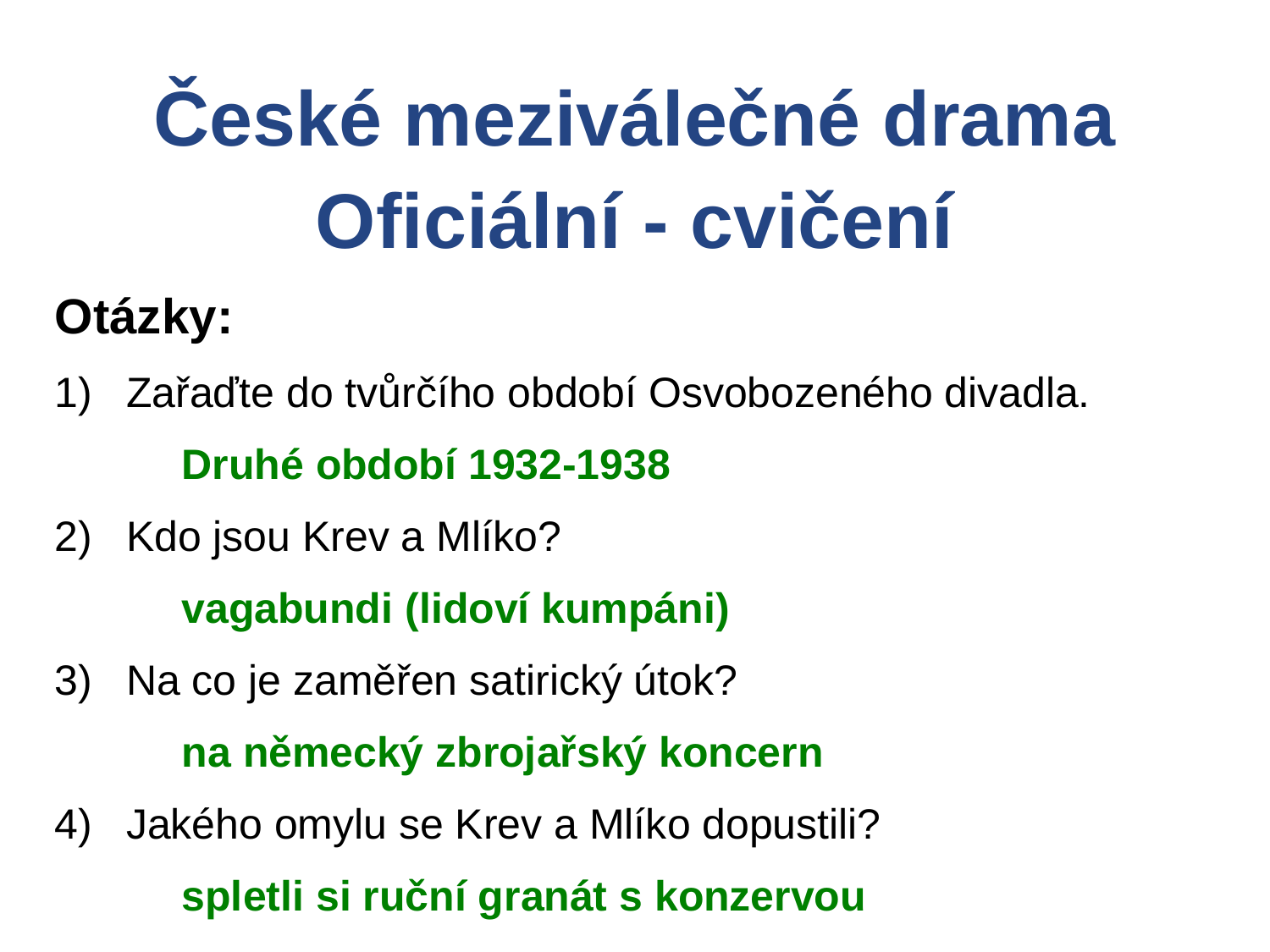

České meziválečné drama
Oficiální - cvičení
Otázky:
Zařaďte do tvůrčího období Osvobozeného divadla.
	Druhé období 1932-1938
Kdo jsou Krev a Mlíko?
	vagabundi (lidoví kumpáni)
Na co je zaměřen satirický útok?
	na německý zbrojařský koncern
Jakého omylu se Krev a Mlíko dopustili?
	spletli si ruční granát s konzervou